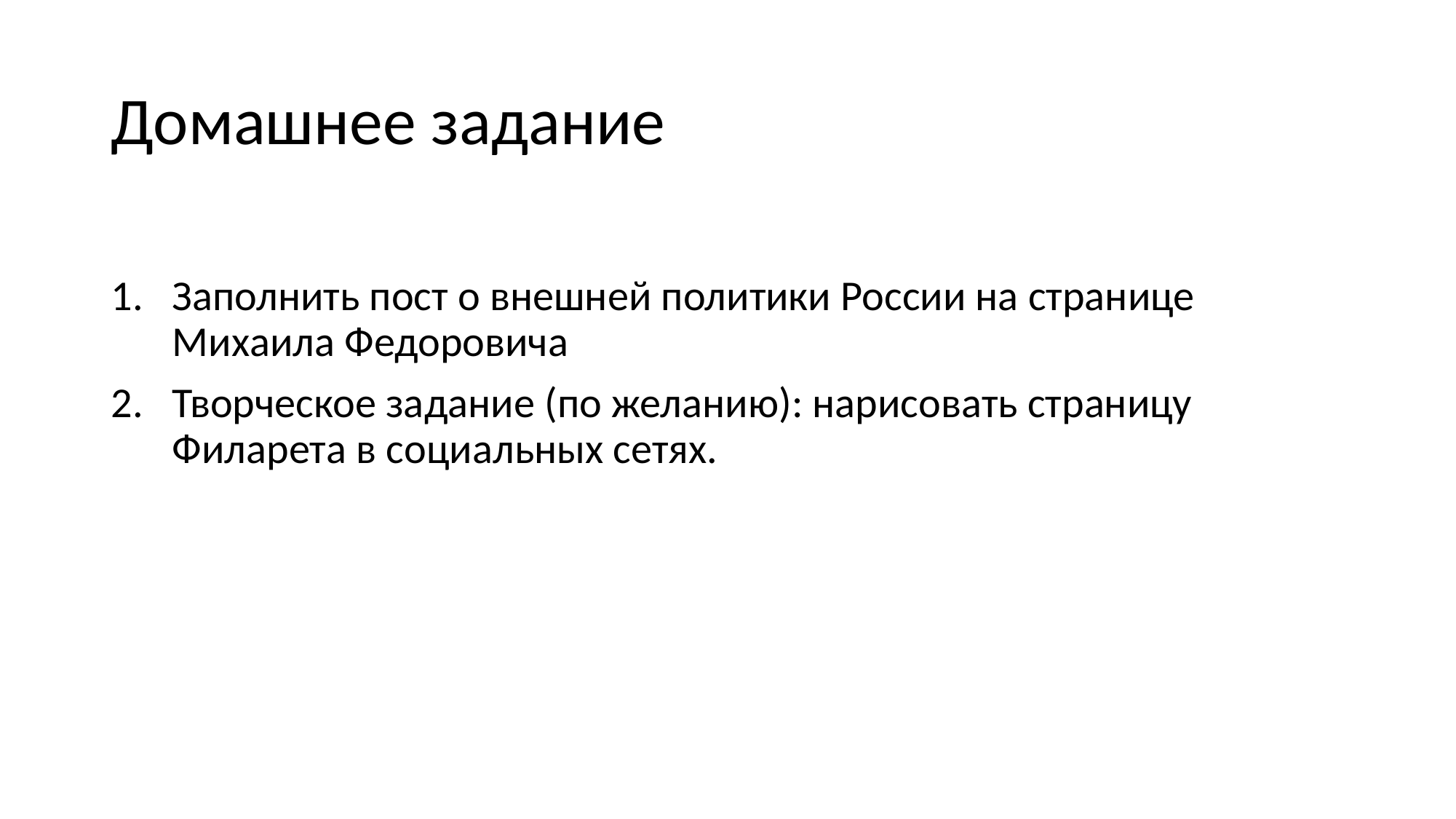

# Домашнее задание
Заполнить пост о внешней политики России на странице Михаила Федоровича
Творческое задание (по желанию): нарисовать страницу Филарета в социальных сетях.